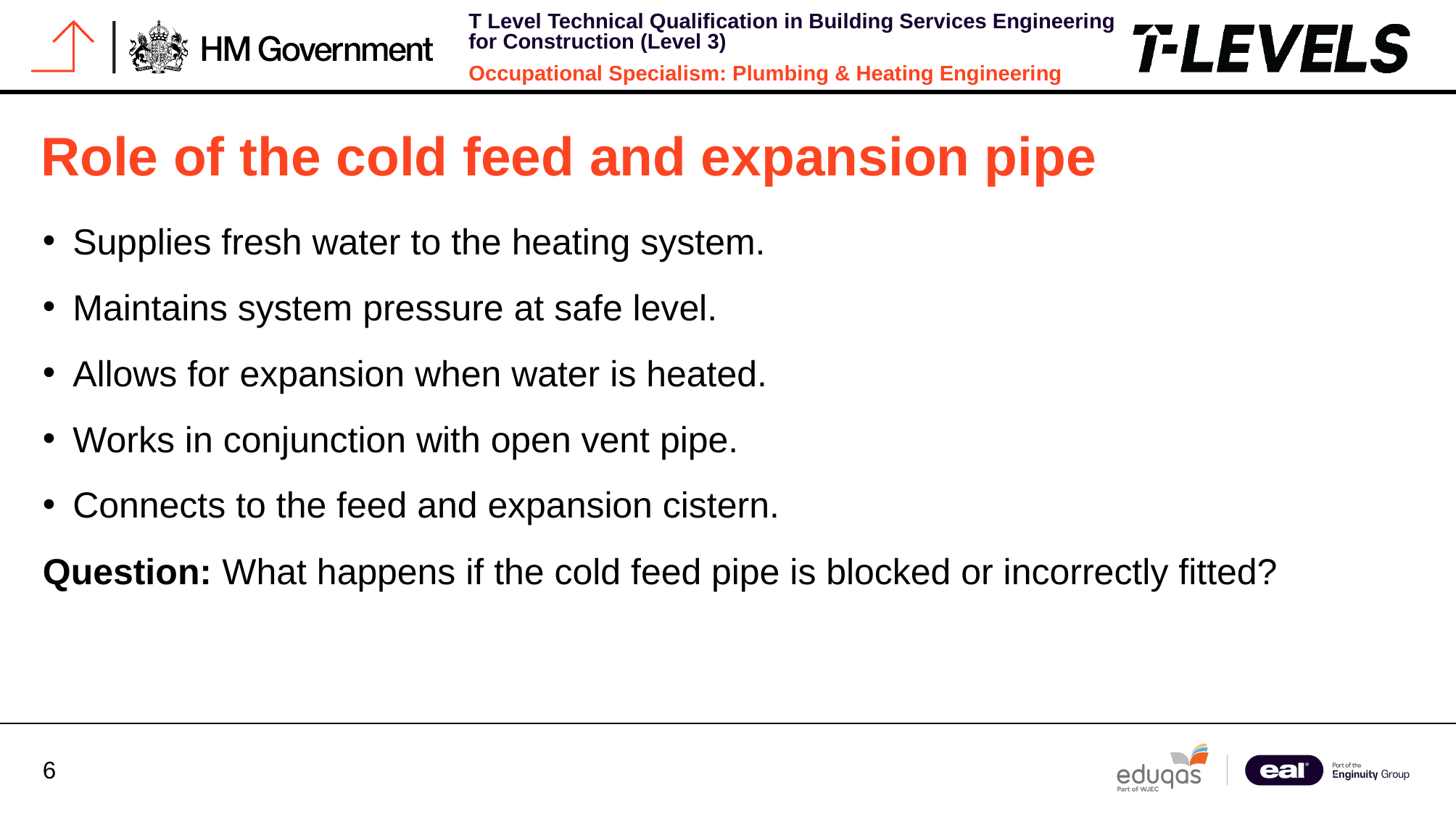

# Role of the cold feed and expansion pipe
Supplies fresh water to the heating system.
Maintains system pressure at safe level.
Allows for expansion when water is heated.
Works in conjunction with open vent pipe.
Connects to the feed and expansion cistern.
Question: What happens if the cold feed pipe is blocked or incorrectly fitted?